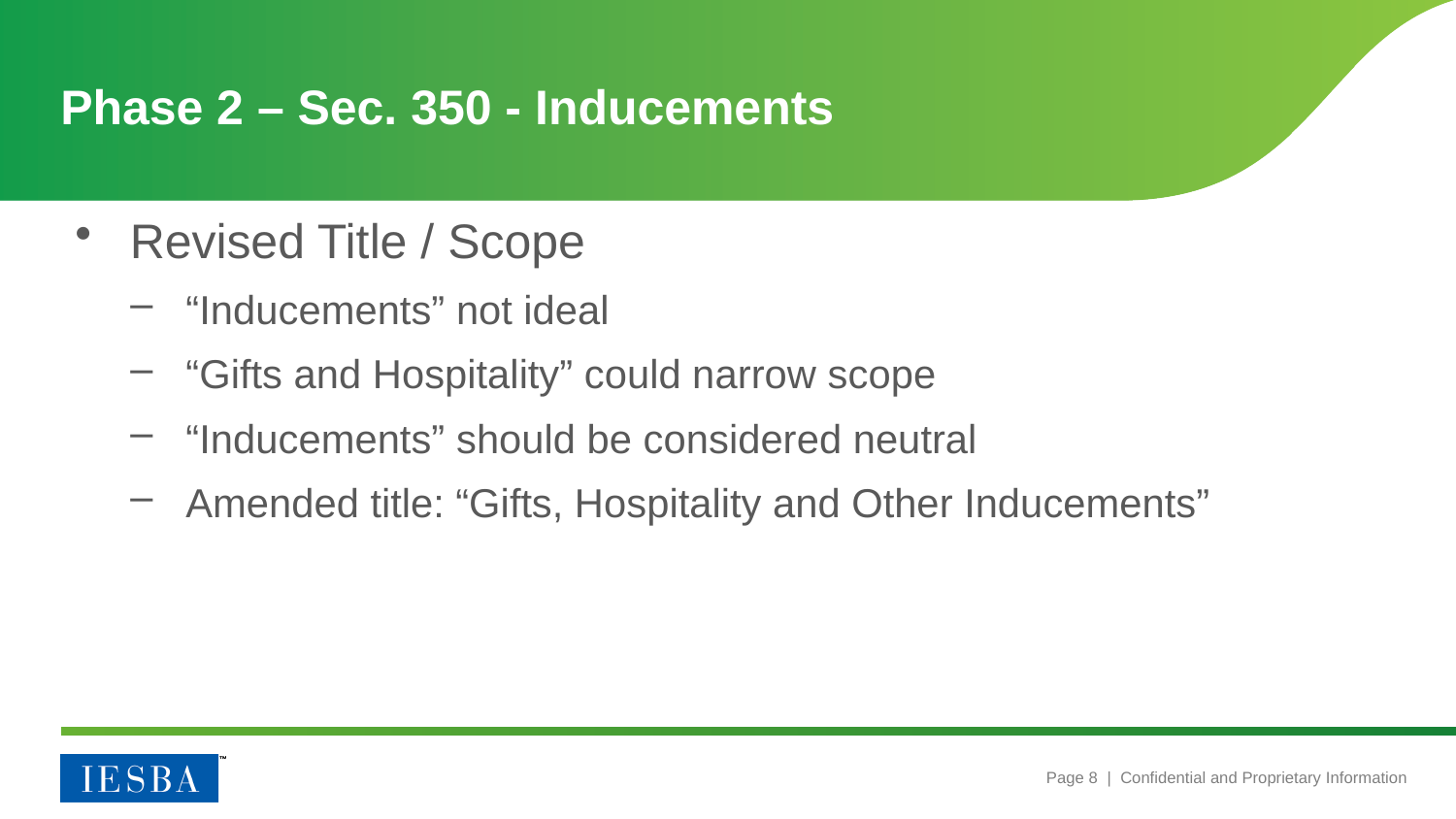

# Phase 2 – Sec. 350 - Inducements
Revised Title / Scope
“Inducements” not ideal
“Gifts and Hospitality” could narrow scope
“Inducements” should be considered neutral
Amended title: “Gifts, Hospitality and Other Inducements”